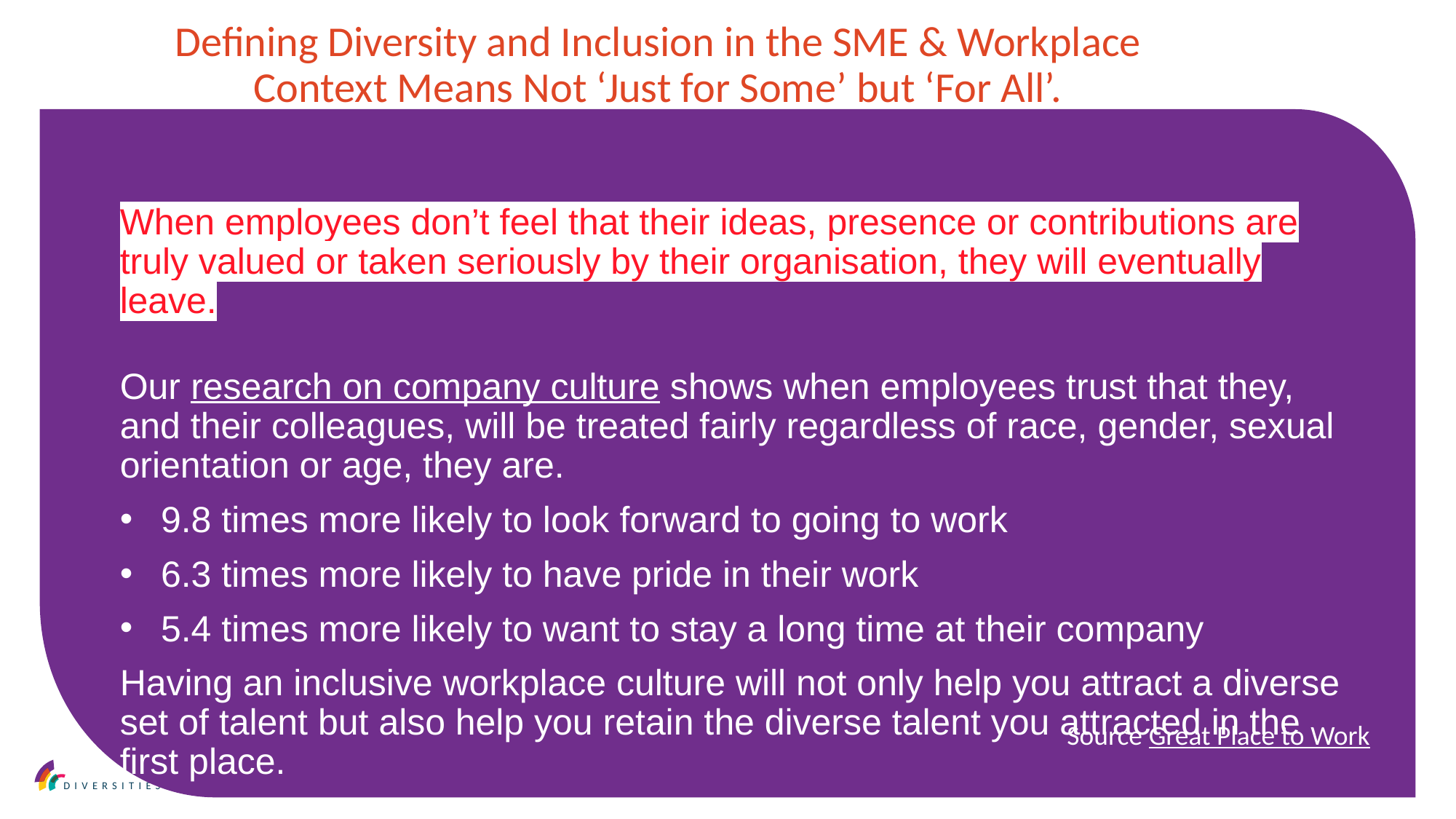

Defining Diversity and Inclusion in the SME & Workplace Context Means Not ‘Just for Some’ but ‘For All’.
When employees don’t feel that their ideas, presence or contributions are truly valued or taken seriously by their organisation, they will eventually leave.

Our research on company culture shows when employees trust that they, and their colleagues, will be treated fairly regardless of race, gender, sexual orientation or age, they are.
9.8 times more likely to look forward to going to work
6.3 times more likely to have pride in their work
5.4 times more likely to want to stay a long time at their company
Having an inclusive workplace culture will not only help you attract a diverse set of talent but also help you retain the diverse talent you attracted in the first place.
Source Great Place to Work